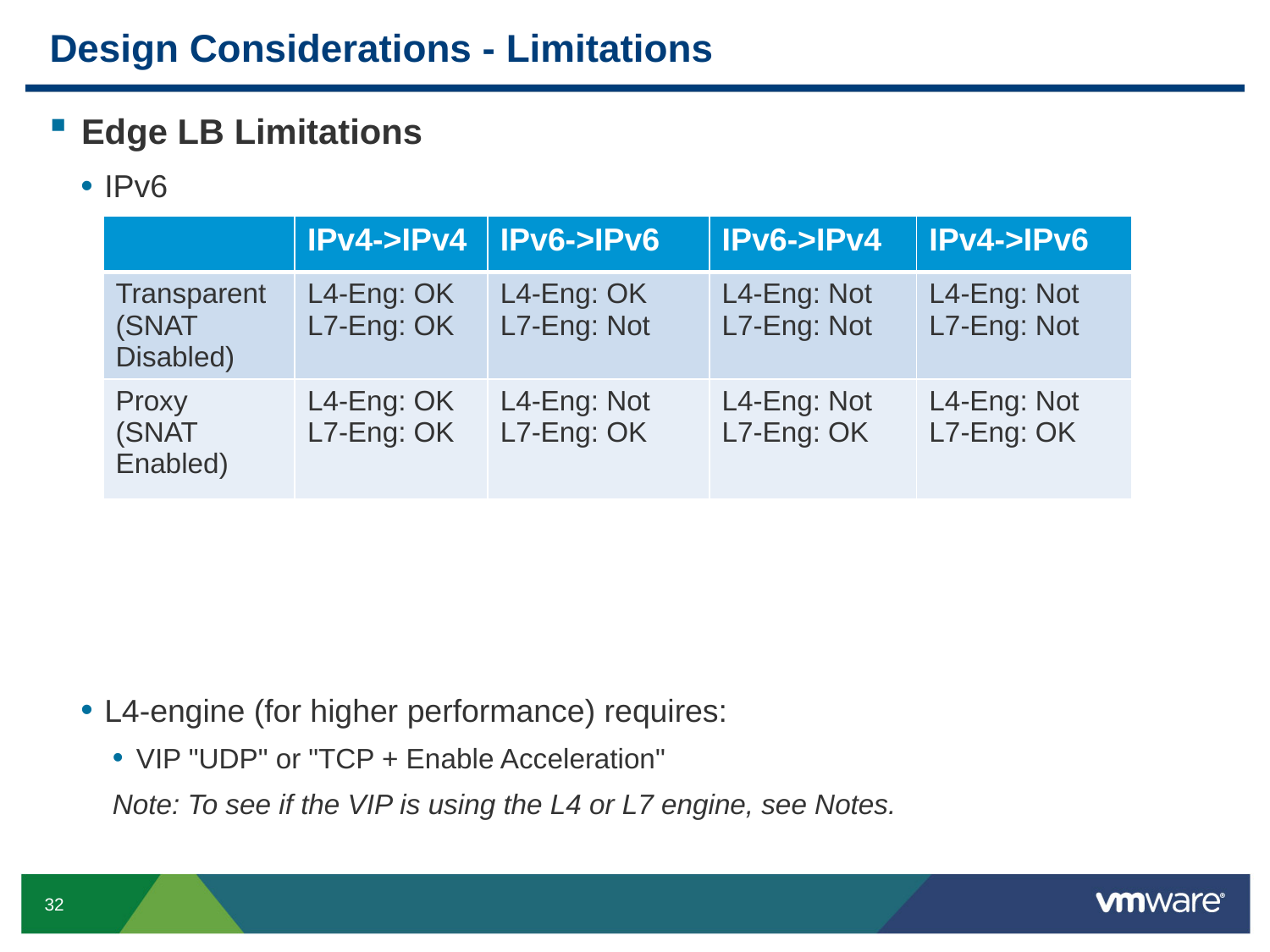

# Design Considerations - Limitations
Edge LB Limitations
IPv6

L4-engine (for higher performance) requires:
VIP "UDP" or "TCP + Enable Acceleration"
Note: To see if the VIP is using the L4 or L7 engine, see Notes.
|  | IPv4->IPv4 | IPv6->IPv6 | IPv6->IPv4 | IPv4->IPv6 |
| --- | --- | --- | --- | --- |
| Transparent (SNAT Disabled) | L4-Eng: OK L7-Eng: OK | L4-Eng: OK L7-Eng: Not | L4-Eng: Not L7-Eng: Not | L4-Eng: Not L7-Eng: Not |
| Proxy (SNAT Enabled) | L4-Eng: OK L7-Eng: OK | L4-Eng: Not L7-Eng: OK | L4-Eng: Not L7-Eng: OK | L4-Eng: Not L7-Eng: OK |